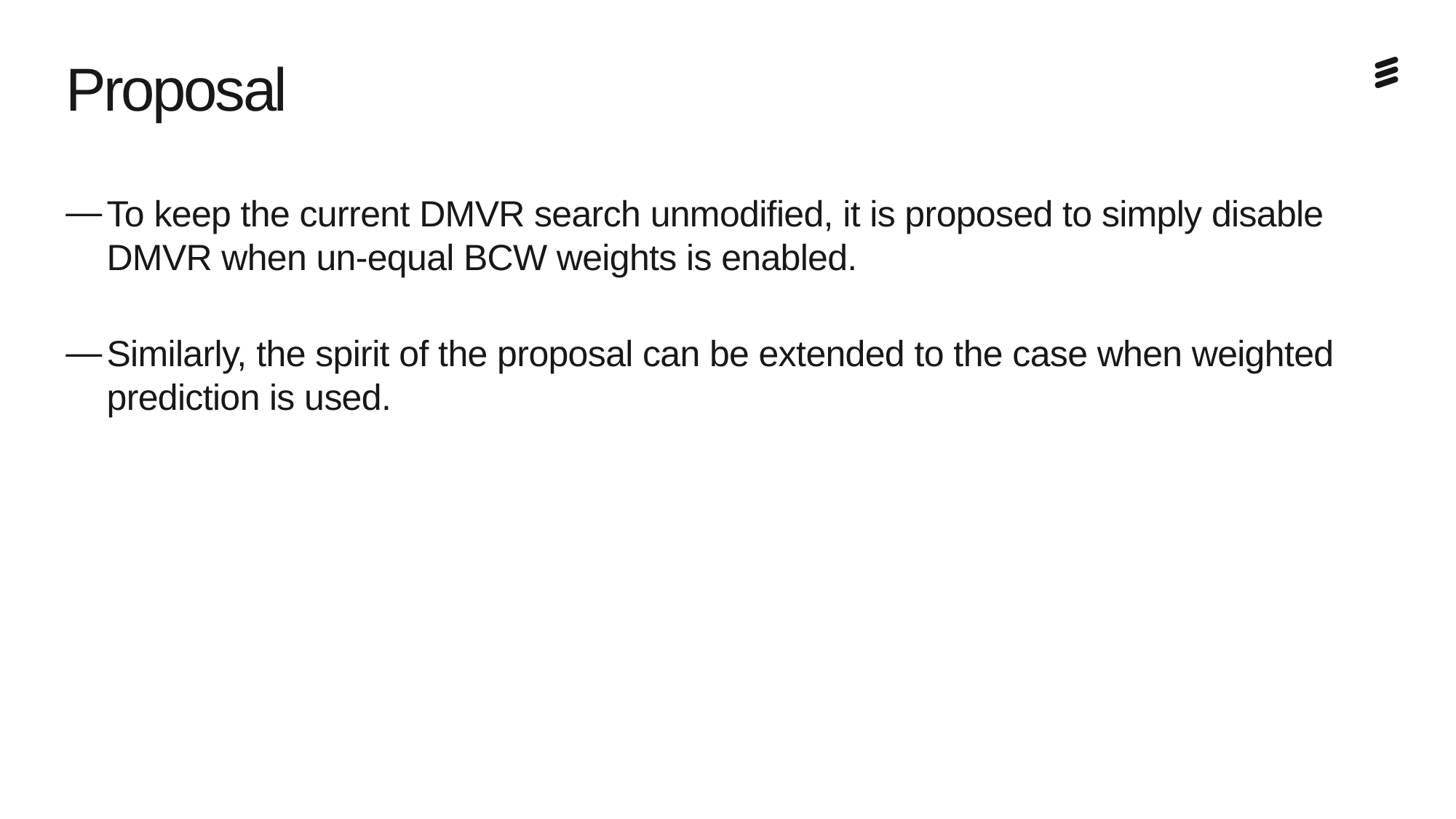

# Proposal
To keep the current DMVR search unmodified, it is proposed to simply disable DMVR when un-equal BCW weights is enabled.

Similarly, the spirit of the proposal can be extended to the case when weighted prediction is used.